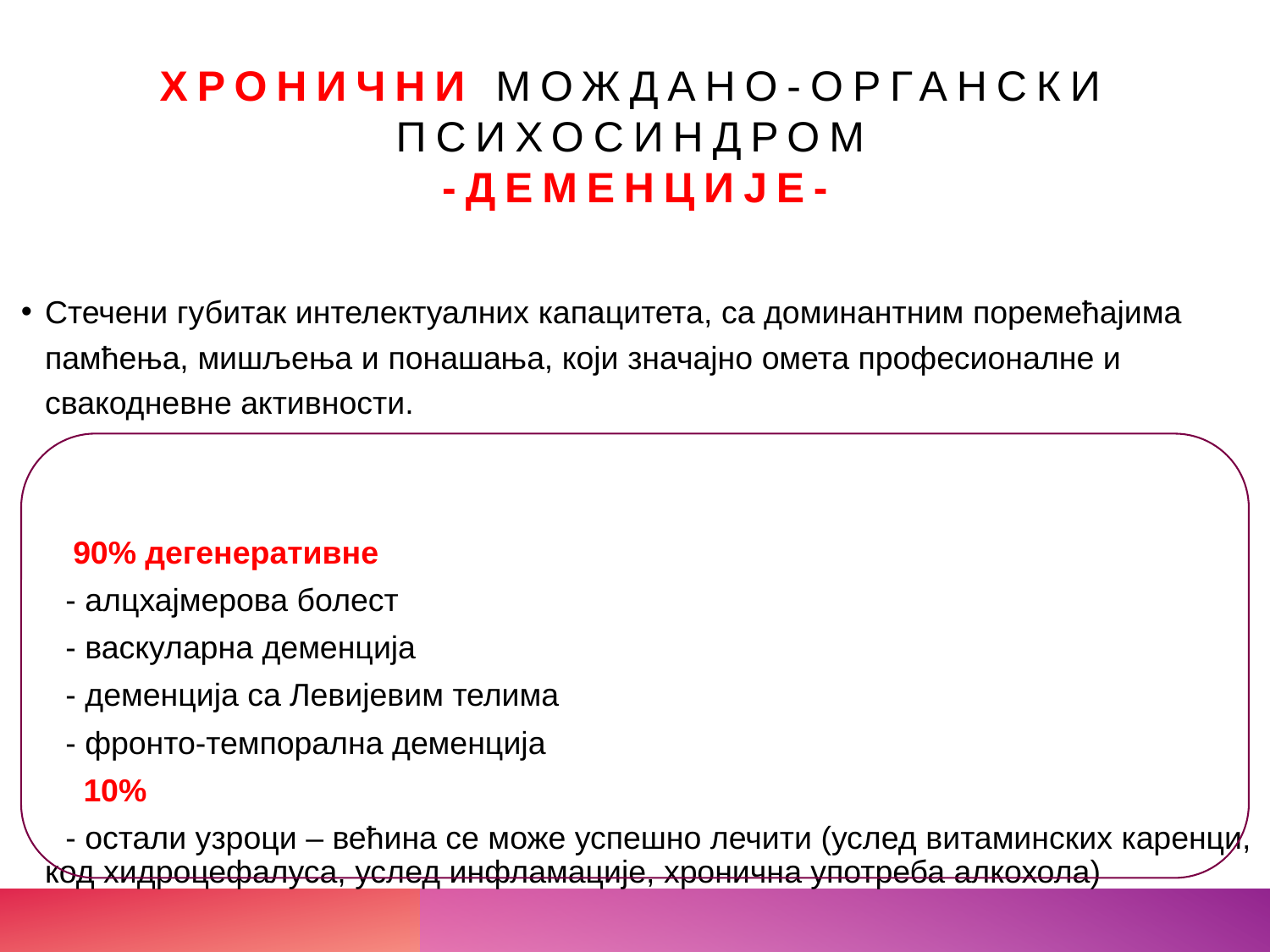

# ХРОНИЧНИ МОЖДАНО-ОРГАНСКИ ПСИХОСИНДРОМ -ДЕМЕНЦИЈЕ-

Стечени губитак интелектуалних капацитета, са доминантним поремећајима памћења, мишљења и понашања, који значајно омета професионалне и свакодневне активности.

       90% дегенеративне
     - алцхајмерова болест
     - васкуларна деменција
     - деменција са Левијевим телима
     - фронто-темпорална деменција
       10%
     - остали узроци – већина се може успешно лечити (услед витаминских каренци, код хидроцефалуса, услед инфламације, хронична употреба алкохола)